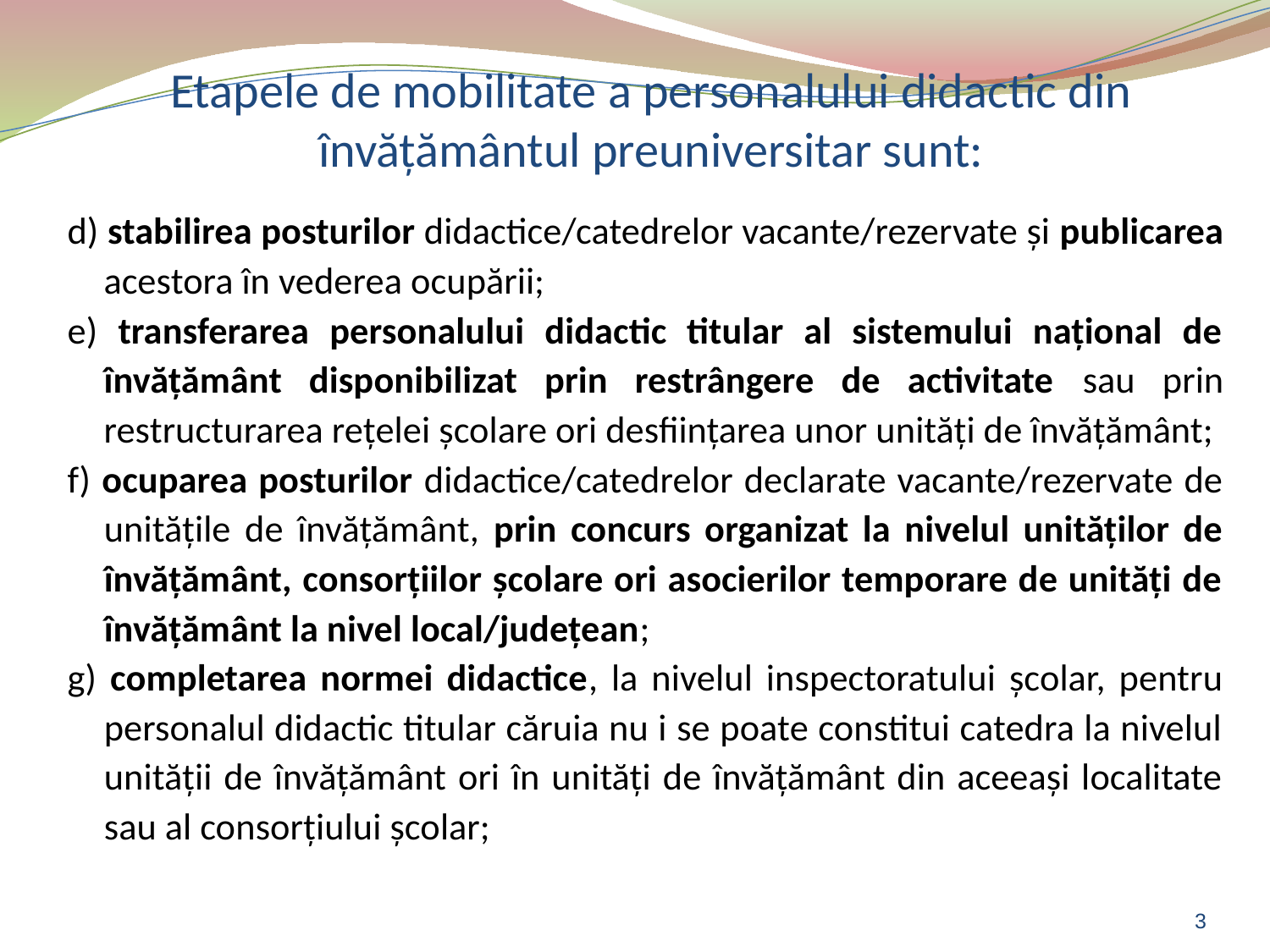

# Etapele de mobilitate a personalului didactic din învăţământul preuniversitar sunt:
d) stabilirea posturilor didactice/catedrelor vacante/rezervate şi publicarea acestora în vederea ocupării;
e) transferarea personalului didactic titular al sistemului naţional de învăţământ disponibilizat prin restrângere de activitate sau prin restructurarea reţelei şcolare ori desfiinţarea unor unităţi de învăţământ;
f) ocuparea posturilor didactice/catedrelor declarate vacante/rezervate de unităţile de învăţământ, prin concurs organizat la nivelul unităţilor de învăţământ, consorţiilor şcolare ori asocierilor temporare de unităţi de învăţământ la nivel local/judeţean;
g) completarea normei didactice, la nivelul inspectoratului şcolar, pentru personalul didactic titular căruia nu i se poate constitui catedra la nivelul unităţii de învăţământ ori în unităţi de învăţământ din aceeaşi localitate sau al consorţiului şcolar;

3